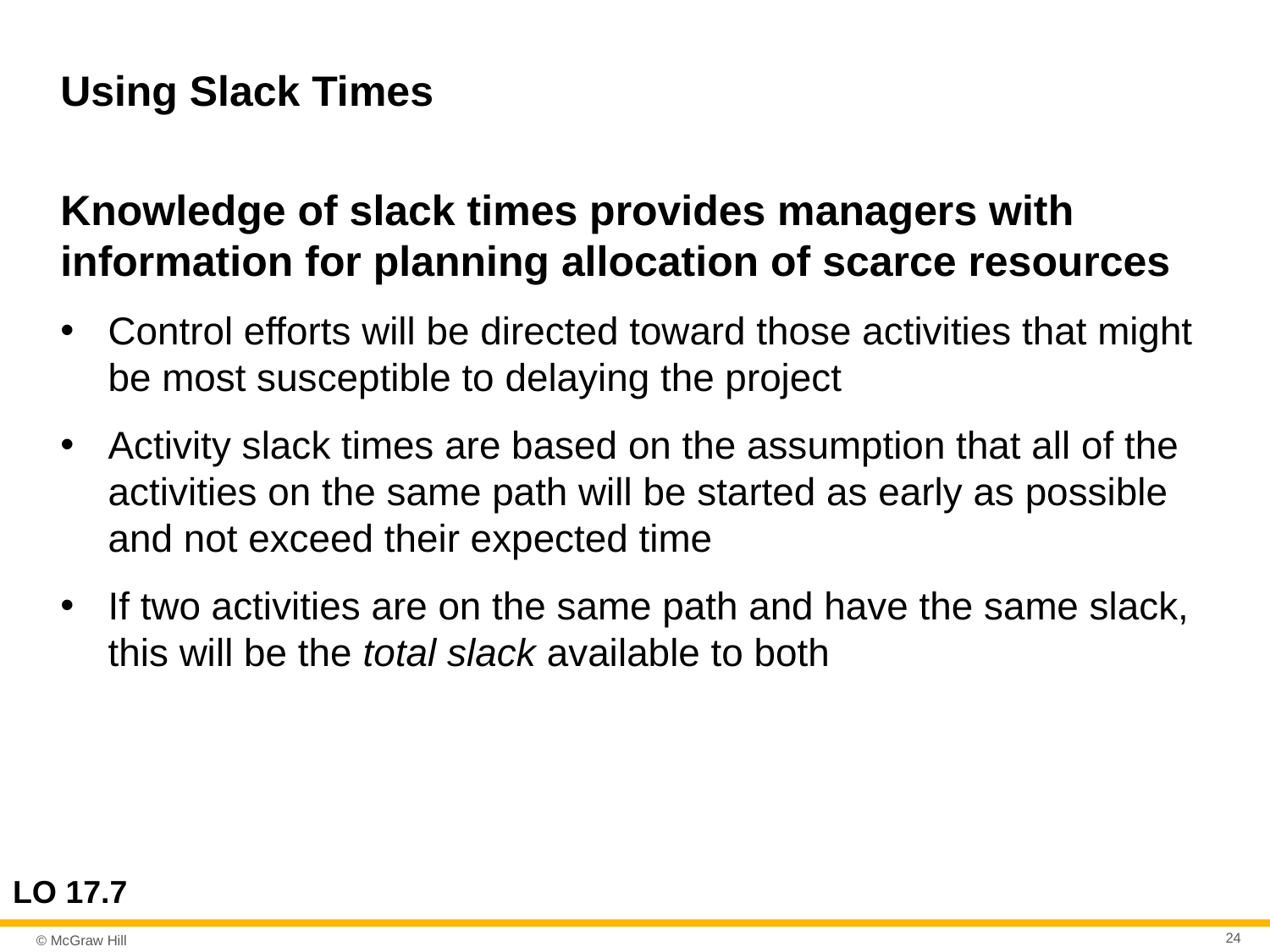

# Using Slack Times
Knowledge of slack times provides managers with information for planning allocation of scarce resources
Control efforts will be directed toward those activities that might be most susceptible to delaying the project
Activity slack times are based on the assumption that all of the activities on the same path will be started as early as possible and not exceed their expected time
If two activities are on the same path and have the same slack, this will be the total slack available to both
LO 17.7